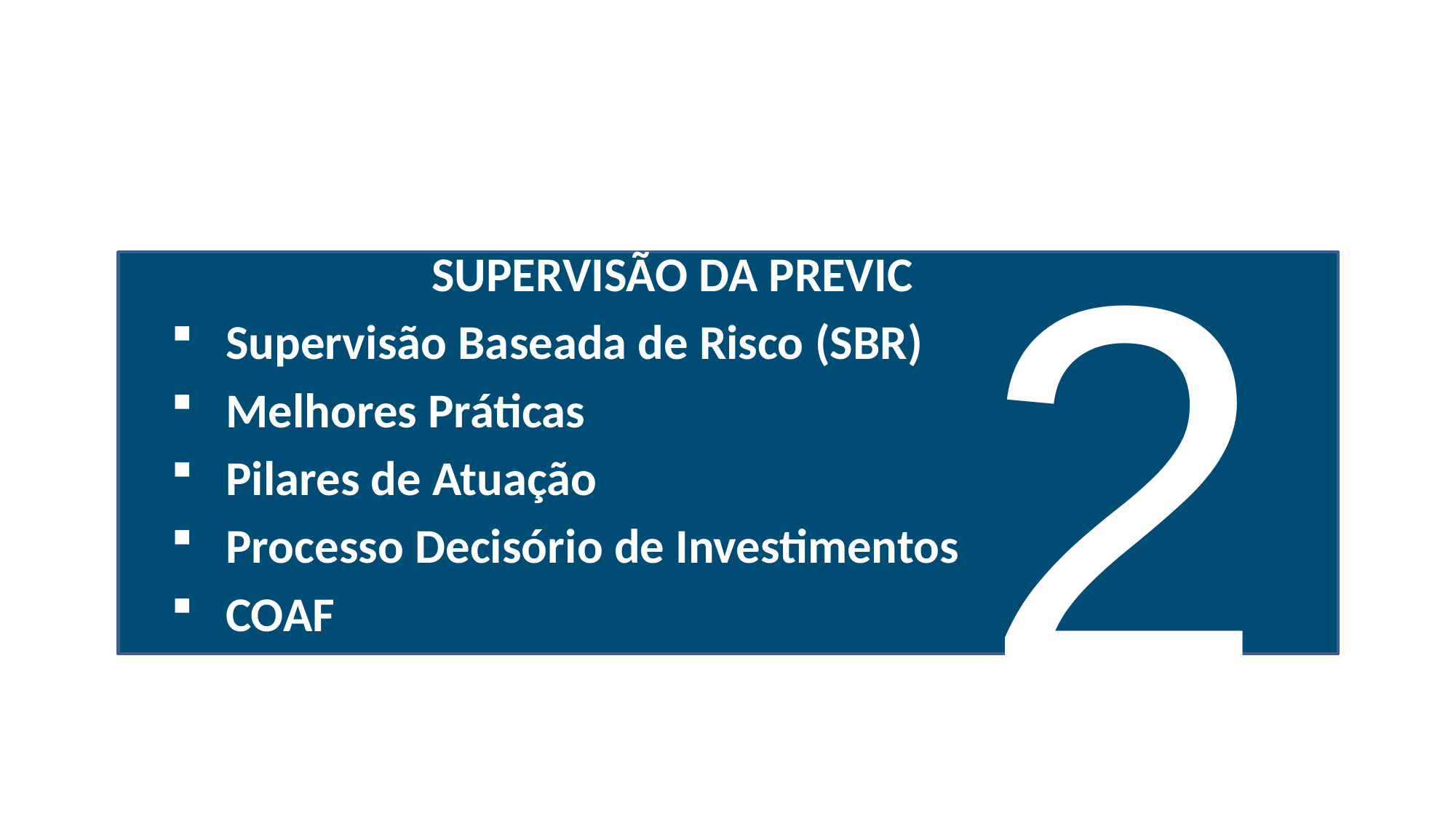

21
SUPERVISÃO DA PREVIC
Supervisão Baseada de Risco (SBR)
Melhores Práticas
Pilares de Atuação
Processo Decisório de Investimentos
COAF